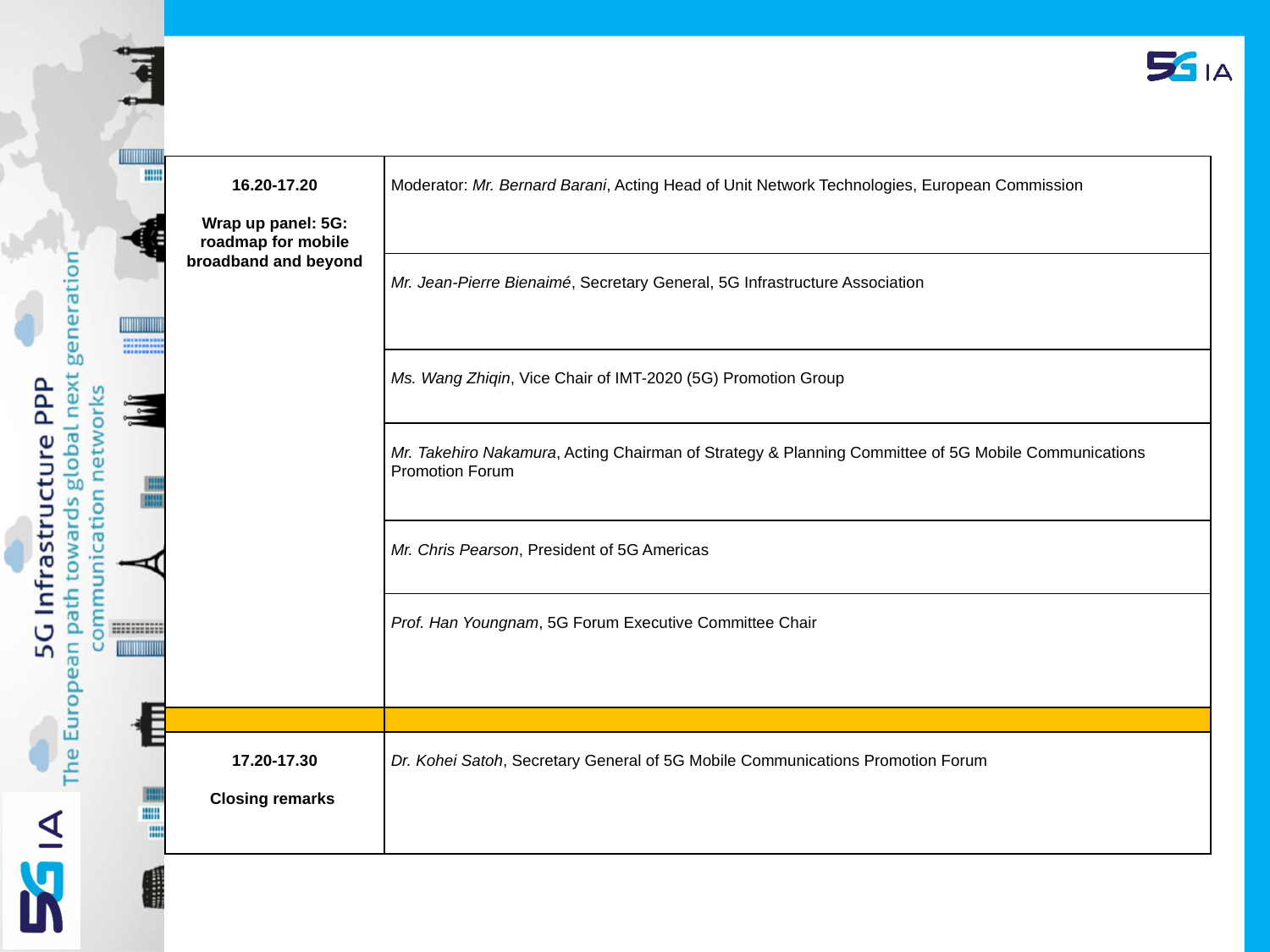

| 16.20-17.20   Wrap up panel: 5G: roadmap for mobile broadband and beyond | Moderator: Mr. Bernard Barani, Acting Head of Unit Network Technologies, European Commission |
| --- | --- |
|  | Mr. Jean-Pierre Bienaimé, Secretary General, 5G Infrastructure Association |
|  | Ms. Wang Zhiqin, Vice Chair of IMT-2020 (5G) Promotion Group |
|  | Mr. Takehiro Nakamura, Acting Chairman of Strategy & Planning Committee of 5G Mobile Communications Promotion Forum |
|  | Mr. Chris Pearson, President of 5G Americas |
|  | Prof. Han Youngnam, 5G Forum Executive Committee Chair |
|  |  |
| 17.20-17.30   Closing remarks | Dr. Kohei Satoh, Secretary General of 5G Mobile Communications Promotion Forum |